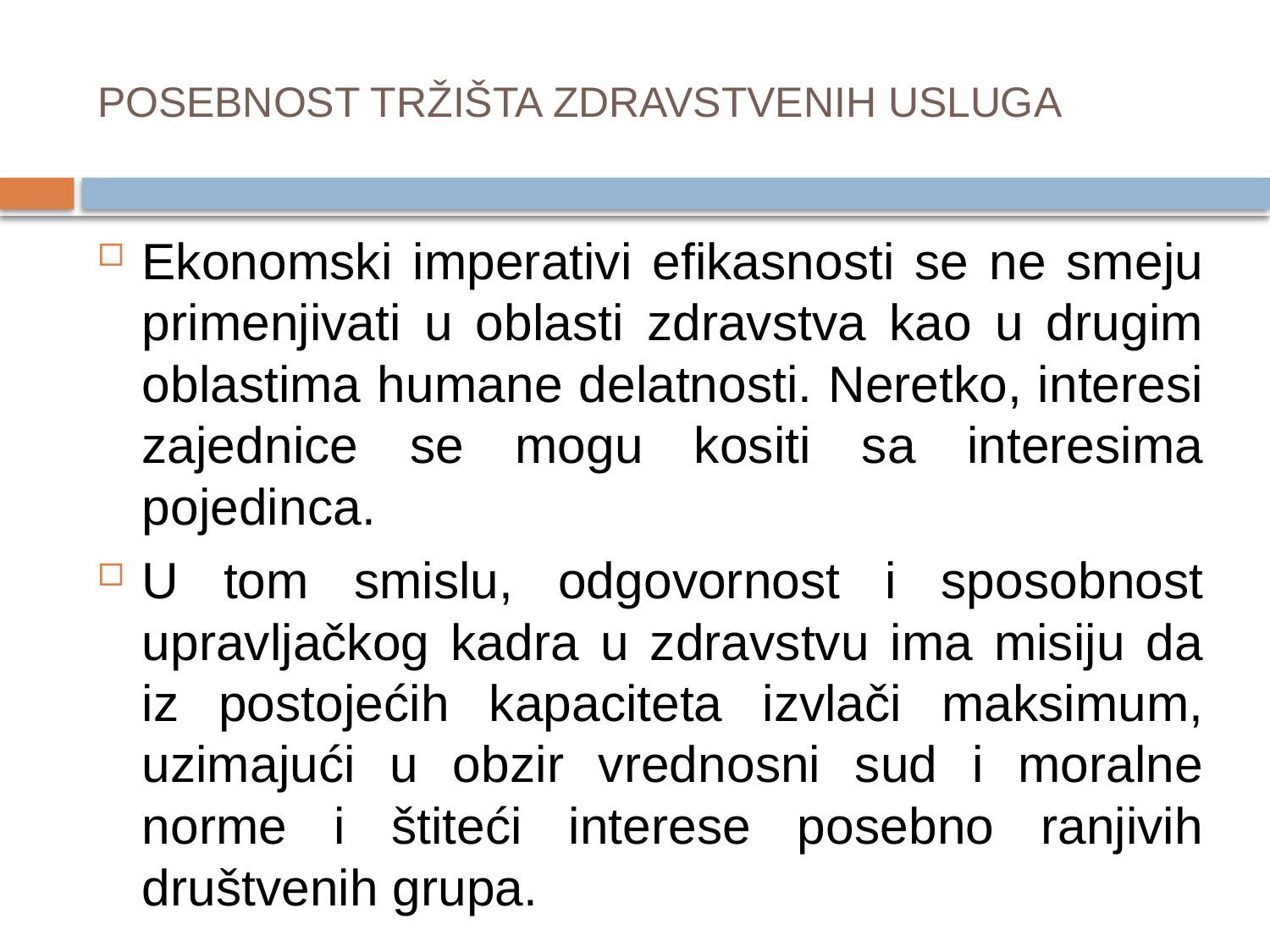

# POSEBNOST TRŽIŠTA ZDRAVSTVENIH USLUGA
Ekonomski imperativi efikasnosti se ne smeju primenjivati u oblasti zdravstva kao u drugim oblastima humane delatnosti. Neretko, interesi zajednice se mogu kositi sa interesima pojedinca.
U tom smislu, odgovornost i sposobnost upravljačkog kadra u zdravstvu ima misiju da iz postojećih kapaciteta izvlači maksimum, uzimajući u obzir vrednosni sud i moralne norme i štiteći interese posebno ranjivih društvenih grupa.